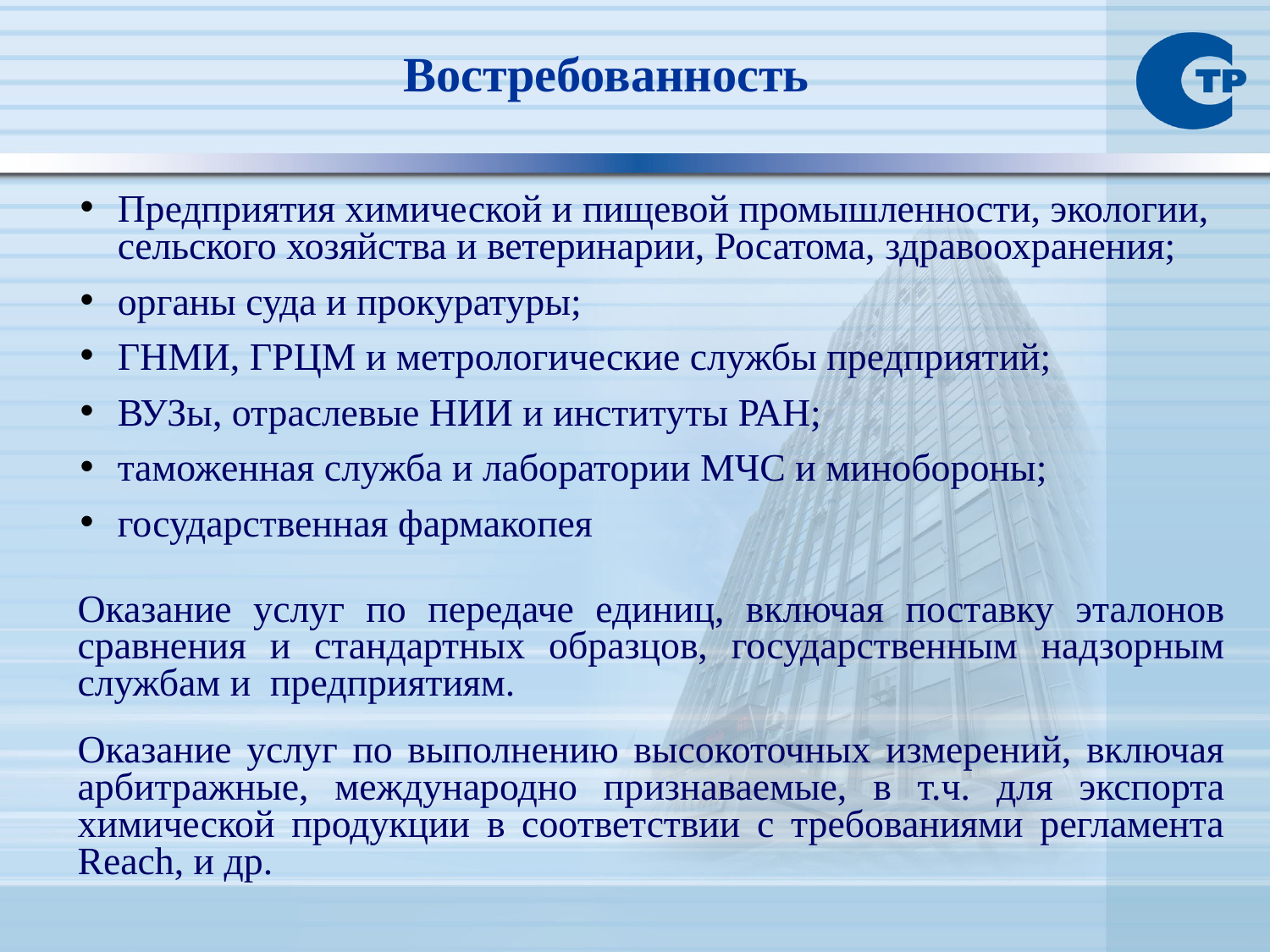

Востребованность
Предприятия химической и пищевой промышленности, экологии, сельского хозяйства и ветеринарии, Росатома, здравоохранения;
органы суда и прокуратуры;
ГНМИ, ГРЦМ и метрологические службы предприятий;
ВУЗы, отраслевые НИИ и институты РАН;
таможенная служба и лаборатории МЧС и минобороны;
государственная фармакопея
Оказание услуг по передаче единиц, включая поставку эталонов сравнения и стандартных образцов, государственным надзорным службам и  предприятиям.
Оказание услуг по выполнению высокоточных измерений, включая арбитражные, международно признаваемые, в т.ч. для экспорта химической продукции в соответствии с требованиями регламента Reach, и др.